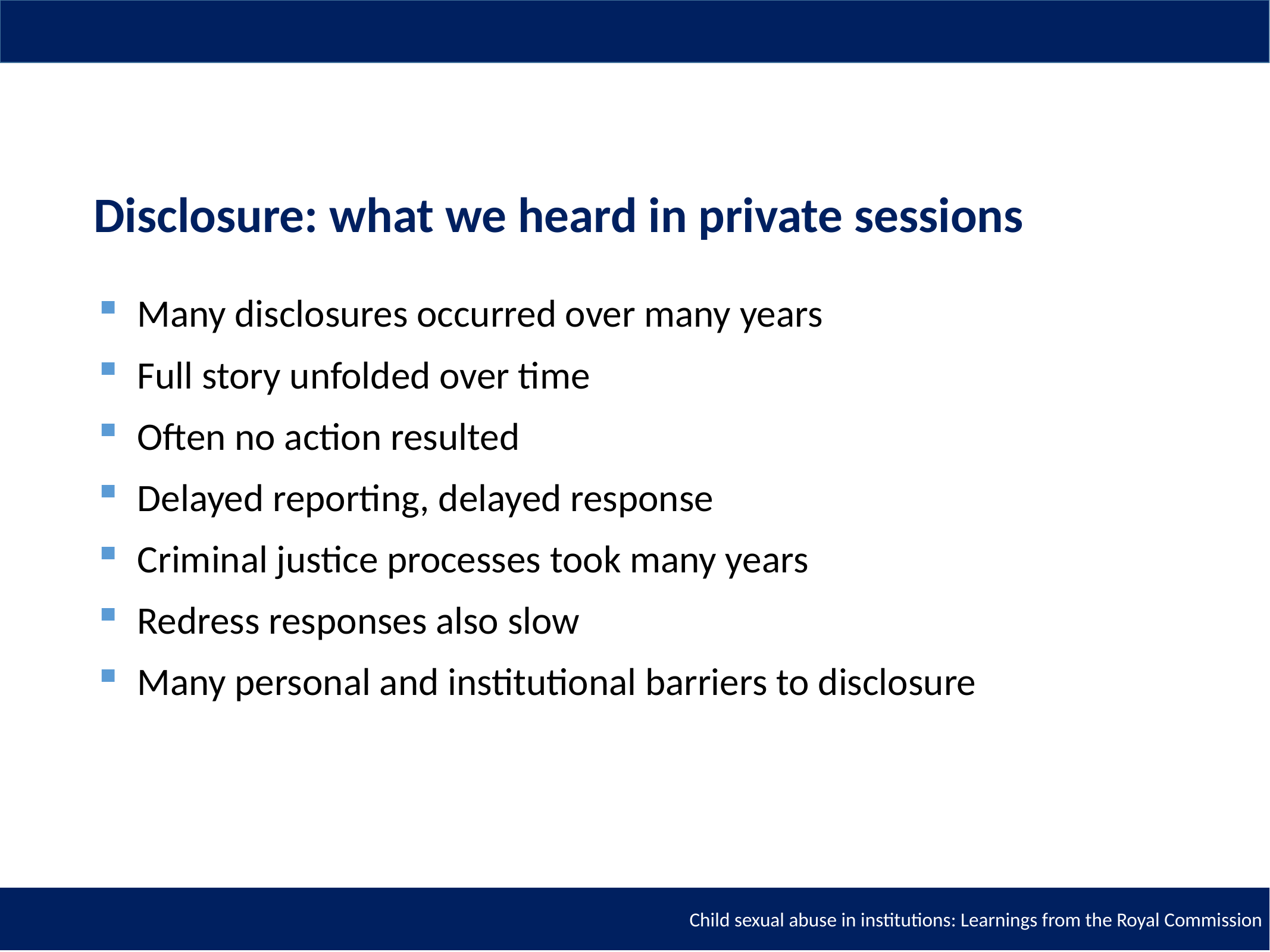

# Disclosure: what we heard in private sessions
Many disclosures occurred over many years
Full story unfolded over time
Often no action resulted
Delayed reporting, delayed response
Criminal justice processes took many years
Redress responses also slow
Many personal and institutional barriers to disclosure

Child sexual abuse in institutions: Learnings from the Royal Commission